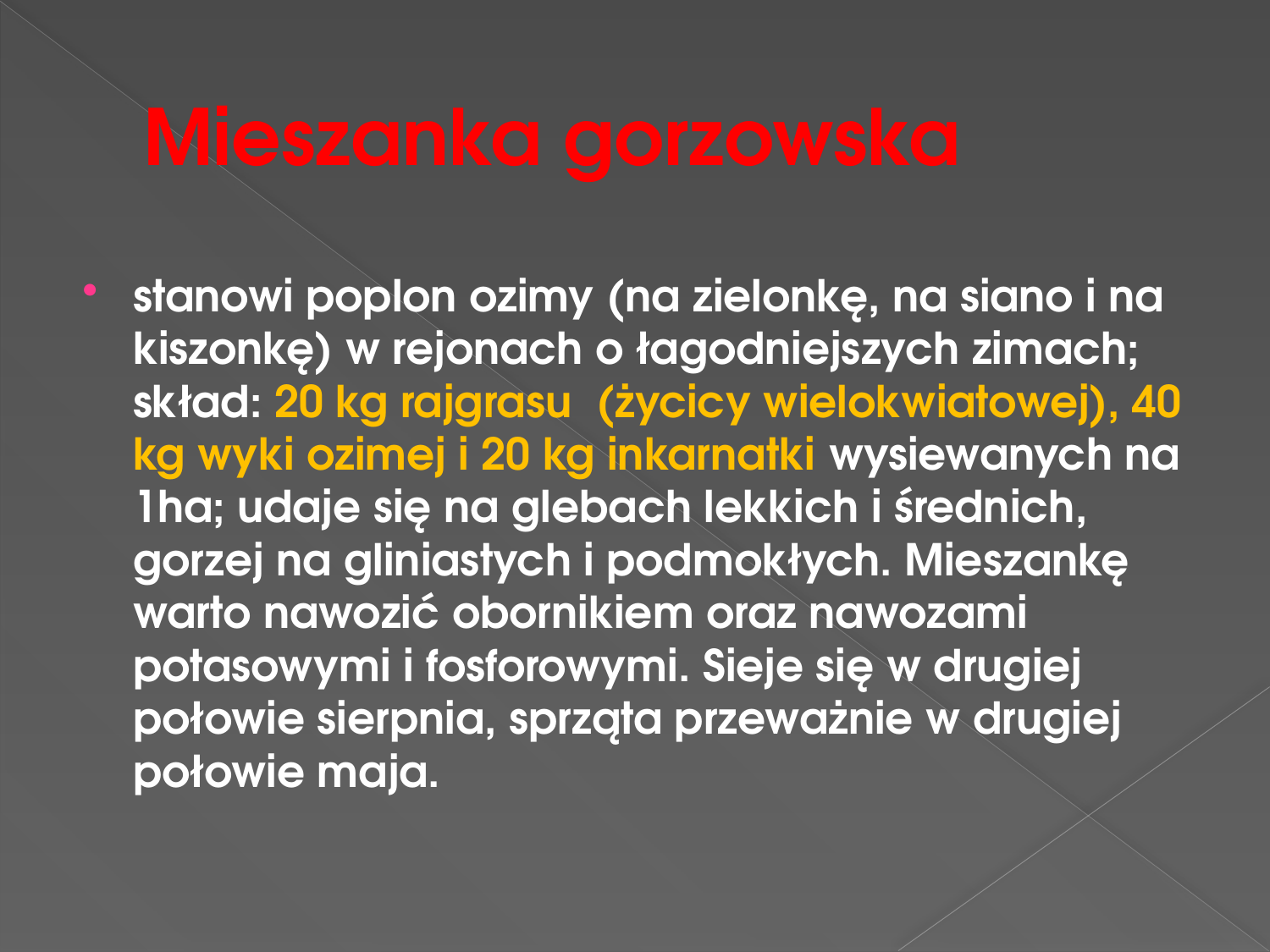

# Mieszanka gorzowska
stanowi poplon ozimy (na zielonkę, na siano i na kiszonkę) w rejonach o łagodniejszych zimach; skład: 20 kg rajgrasu  (życicy wielokwiatowej), 40 kg wyki ozimej i 20 kg inkarnatki wysiewanych na  1ha; udaje się na glebach lekkich i średnich, gorzej na gliniastych i podmokłych. Mieszankę  warto nawozić obornikiem oraz nawozami potasowymi i fosforowymi. Sieje się w drugiej połowie sierpnia, sprząta przeważnie w drugiej połowie maja.